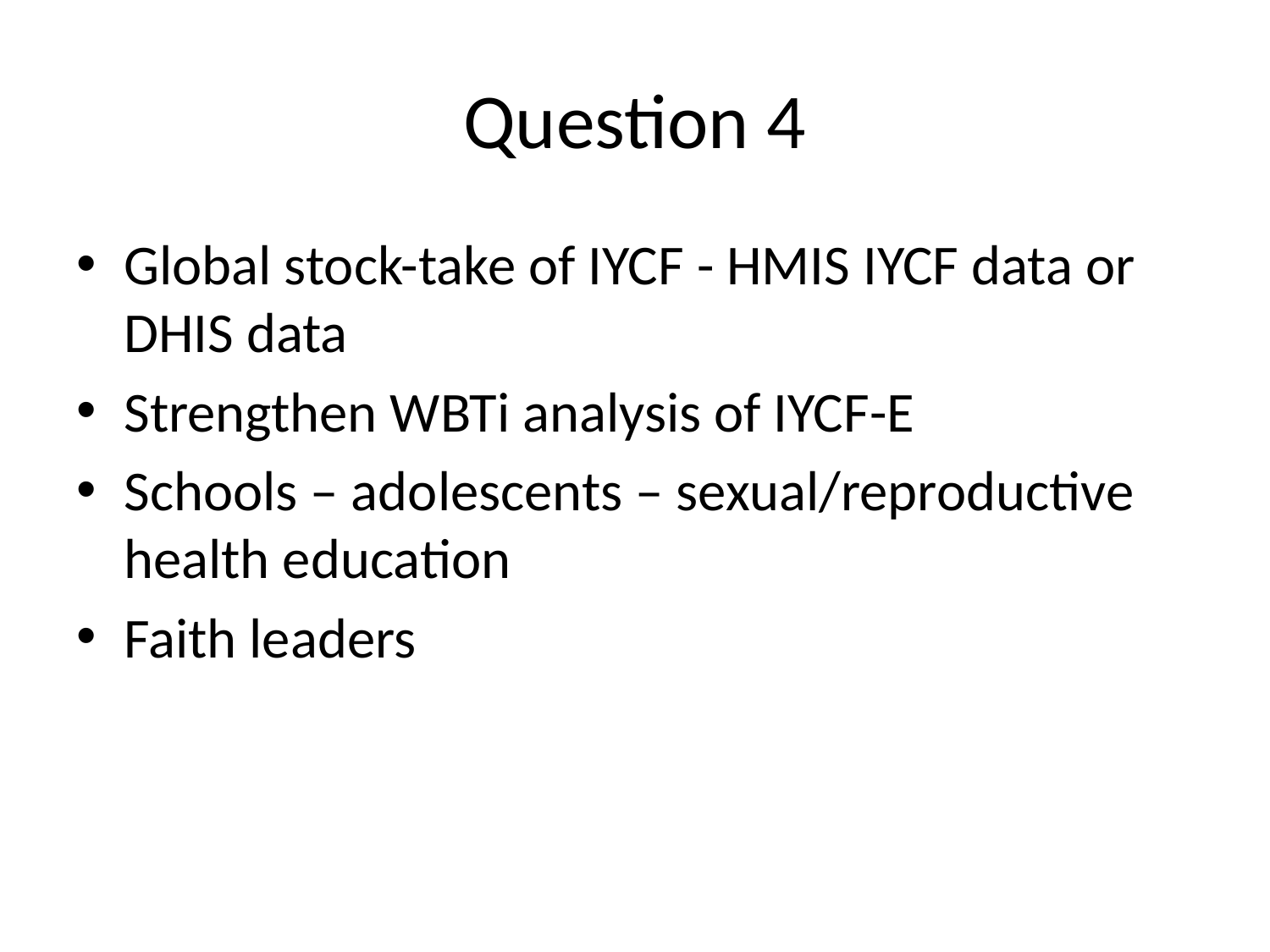

# Question 4
Global stock-take of IYCF - HMIS IYCF data or DHIS data
Strengthen WBTi analysis of IYCF-E
Schools – adolescents – sexual/reproductive health education
Faith leaders